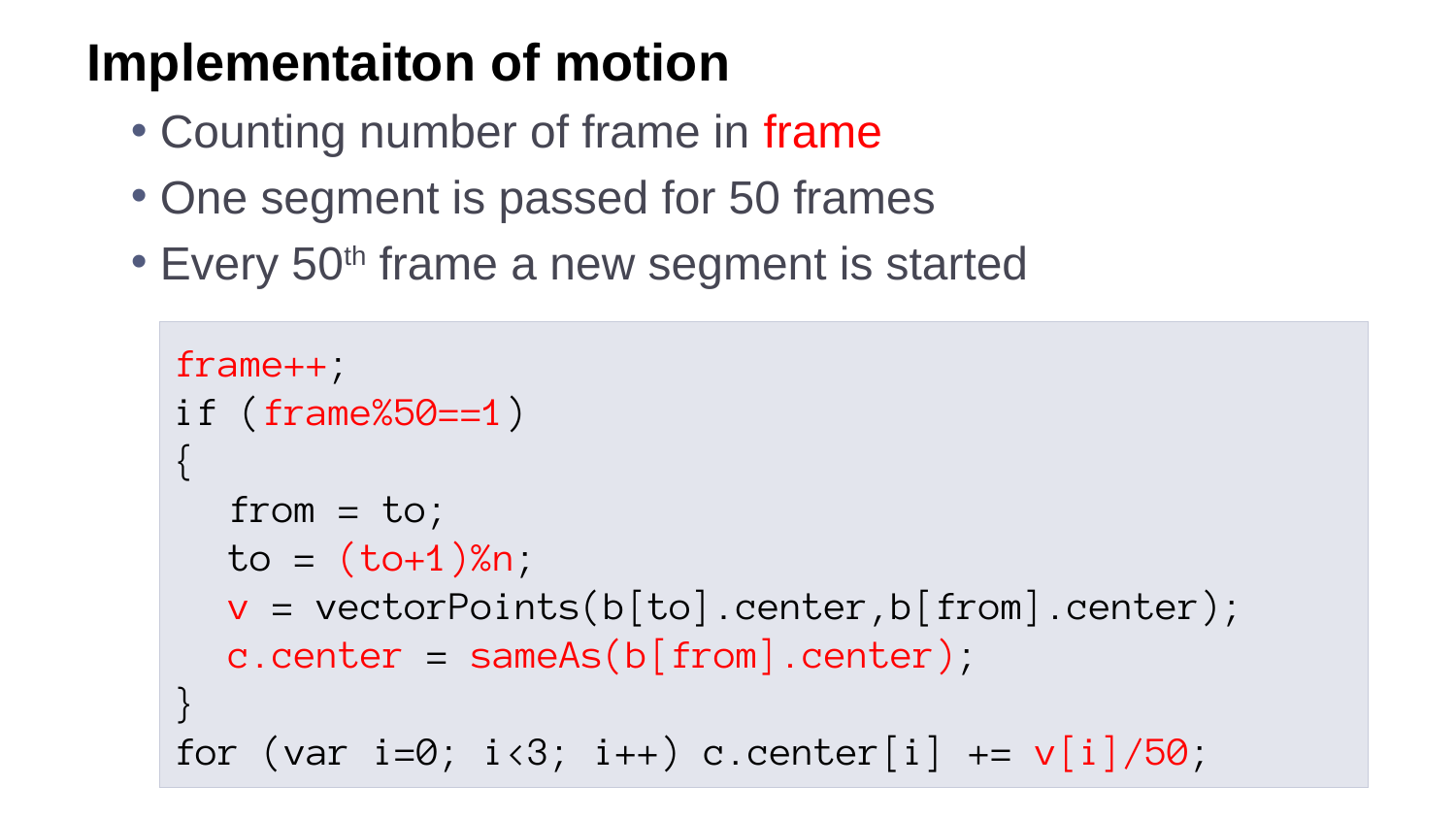

Implementaiton of motion
Counting number of frame in frame
One segment is passed for 50 frames
Every 50th frame a new segment is started
frame++;
if (frame%50==1)
{
	from = to;
	to = (to+1)%n;
	v = vectorPoints(b[to].center,b[from].center);
	c.center = sameAs(b[from].center);
}
for (var i=0; i<3; i++) c.center[i] += v[i]/50;